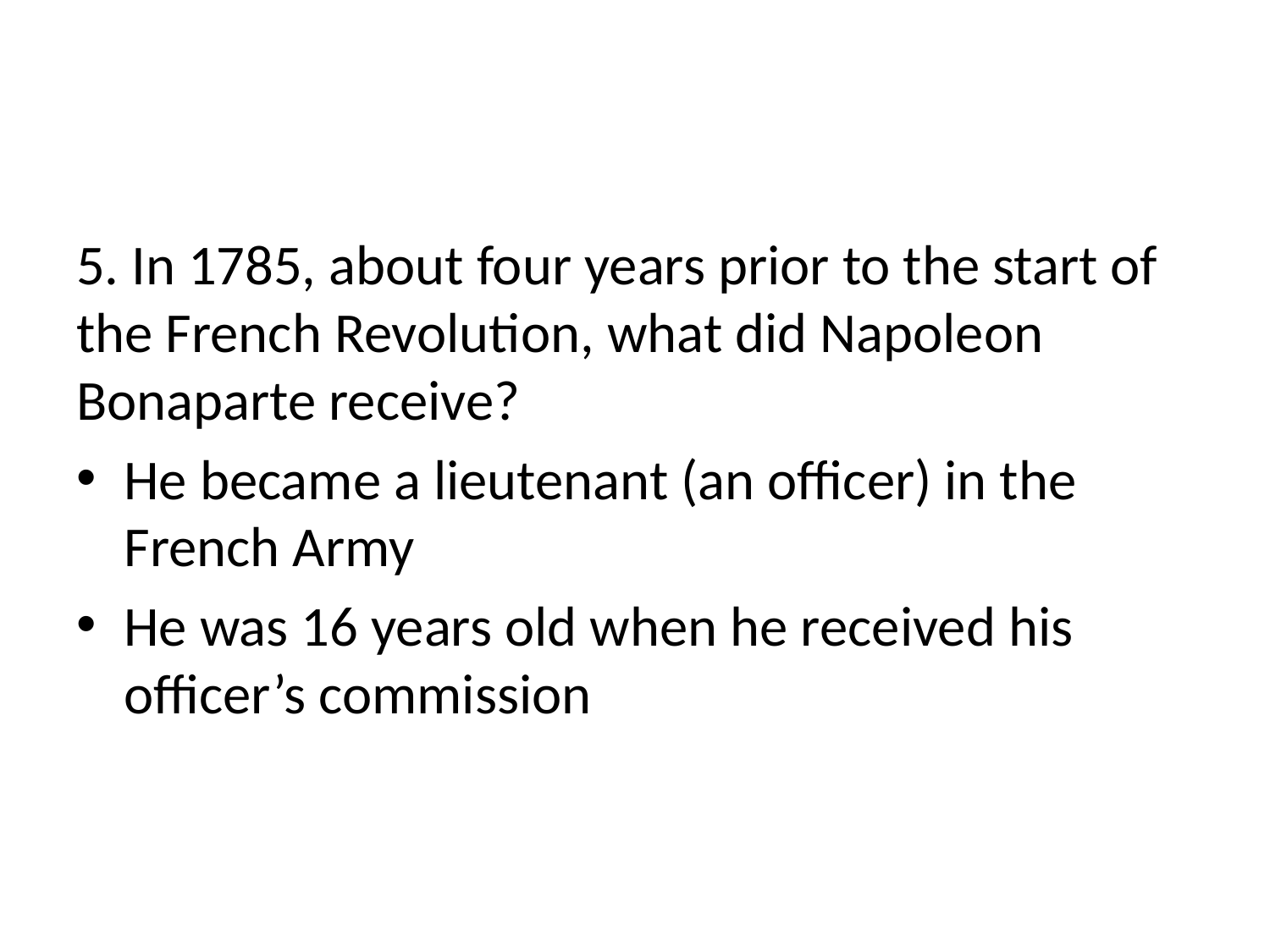

#
5. In 1785, about four years prior to the start of the French Revolution, what did Napoleon Bonaparte receive?
He became a lieutenant (an officer) in the French Army
He was 16 years old when he received his officer’s commission